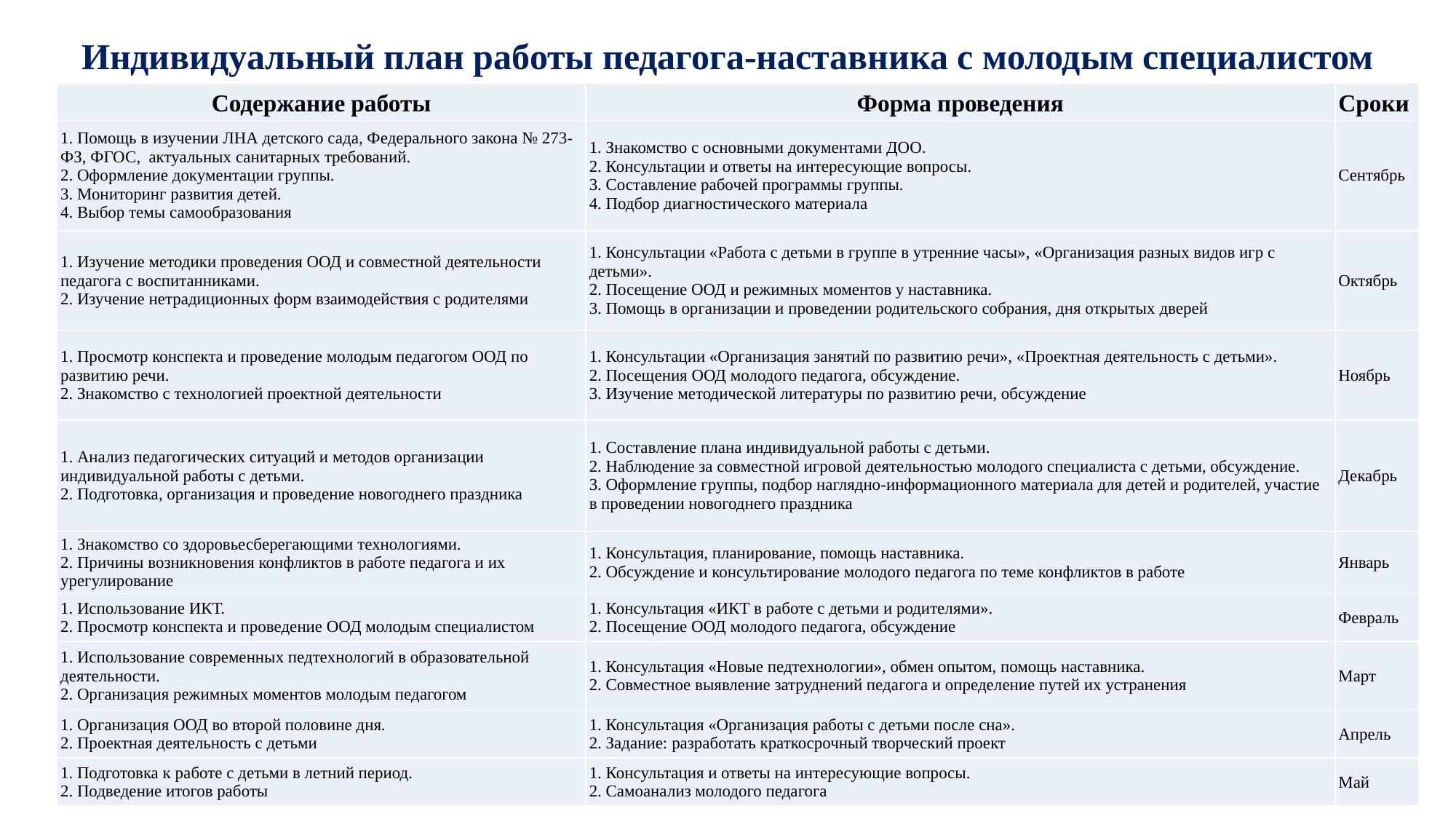

# Индивидуальный план работы педагога-наставника с молодым специалистом
| Содержание работы | Форма проведения | Сроки |
| --- | --- | --- |
| 1. Помощь в изучении ЛНА детского сада, Федерального закона № 273-ФЗ, ФГОС,  актуальных санитарных требований. 2. Оформление документации группы. 3. Мониторинг развития детей. 4. Выбор темы самообразования | 1. Знакомство с основными документами ДОО. 2. Консультации и ответы на интересующие вопросы. 3. Составление рабочей программы группы. 4. Подбор диагностического материала | Сентябрь |
| 1. Изучение методики проведения ООД и совместной деятельности педагога с воспитанниками. 2. Изучение нетрадиционных форм взаимодействия с родителями | 1. Консультации «Работа с детьми в группе в утренние часы», «Организация разных видов игр с детьми». 2. Посещение ООД и режимных моментов у наставника. 3. Помощь в организации и проведении родительского собрания, дня открытых дверей | Октябрь |
| 1. Просмотр конспекта и проведение молодым педагогом ООД по развитию речи. 2. Знакомство с технологией проектной деятельности | 1. Консультации «Организация занятий по развитию речи», «Проектная деятельность с детьми». 2. Посещения ООД молодого педагога, обсуждение. 3. Изучение методической литературы по развитию речи, обсуждение | Ноябрь |
| 1. Анализ педагогических ситуаций и методов организации индивидуальной работы с детьми. 2. Подготовка, организация и проведение новогоднего праздника | 1. Составление плана индивидуальной работы с детьми. 2. Наблюдение за совместной игровой деятельностью молодого специалиста с детьми, обсуждение. 3. Оформление группы, подбор наглядно-информационного материала для детей и родителей, участие в проведении новогоднего праздника | Декабрь |
| 1. Знакомство со здоровьесберегающими технологиями. 2. Причины возникновения конфликтов в работе педагога и их урегулирование | 1. Консультация, планирование, помощь наставника. 2. Обсуждение и консультирование молодого педагога по теме конфликтов в работе | Январь |
| 1. Использование ИКТ. 2. Просмотр конспекта и проведение ООД молодым специалистом | 1. Консультация «ИКТ в работе с детьми и родителями». 2. Посещение ООД молодого педагога, обсуждение | Февраль |
| 1. Использование современных педтехнологий в образовательной деятельности. 2. Организация режимных моментов молодым педагогом | 1. Консультация «Новые педтехнологии», обмен опытом, помощь наставника. 2. Совместное выявление затруднений педагога и определение путей их устранения | Март |
| 1. Организация ООД во второй половине дня. 2. Проектная деятельность с детьми | 1. Консультация «Организация работы с детьми после сна». 2. Задание: разработать краткосрочный творческий проект | Апрель |
| 1. Подготовка к работе с детьми в летний период. 2. Подведение итогов работы | 1. Консультация и ответы на интересующие вопросы. 2. Самоанализ молодого педагога | Май |